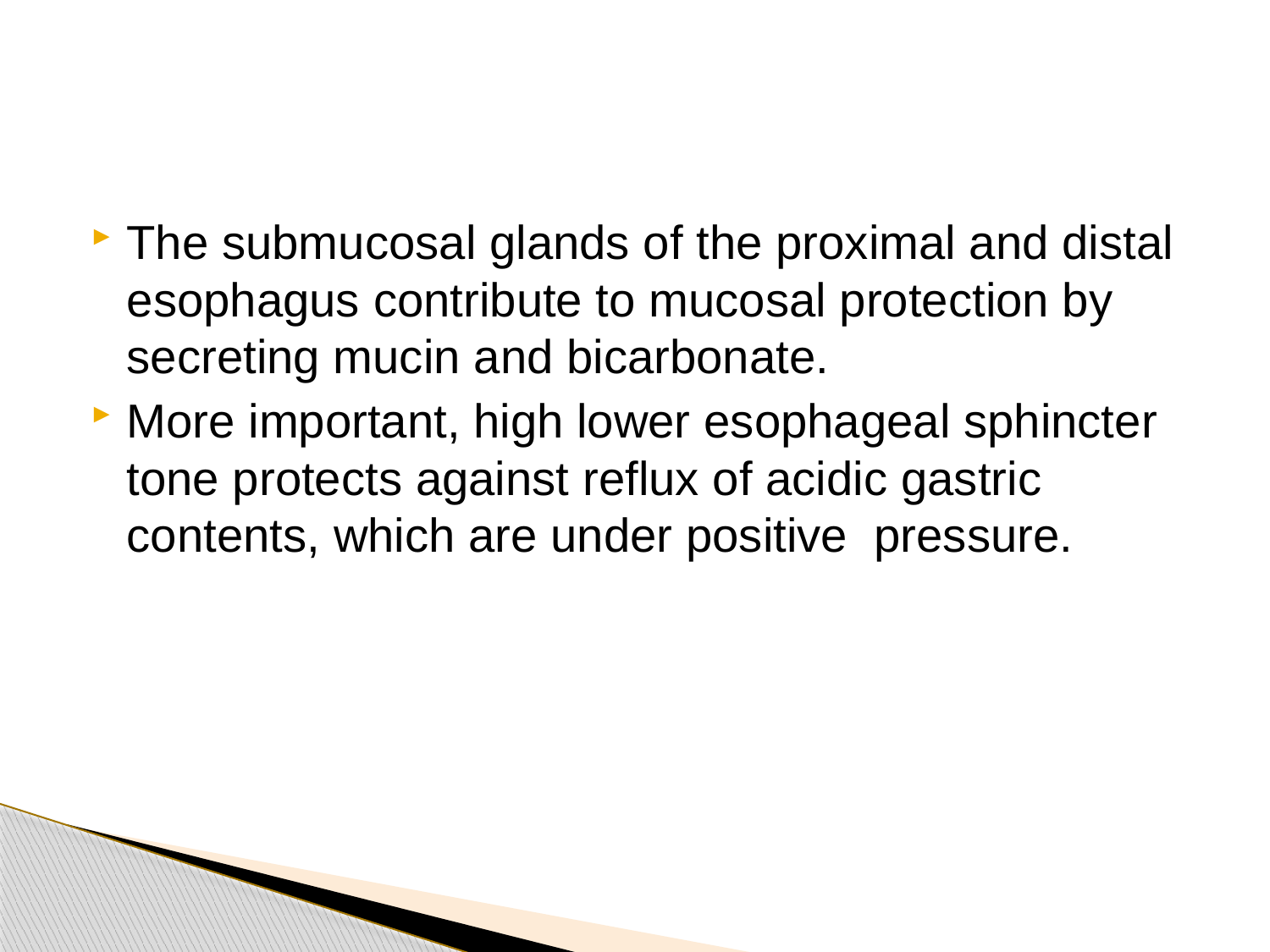

The submucosal glands of the proximal and distal esophagus contribute to mucosal protection by secreting mucin and bicarbonate.
More important, high lower esophageal sphincter tone protects against reflux of acidic gastric contents, which are under positive  pressure.